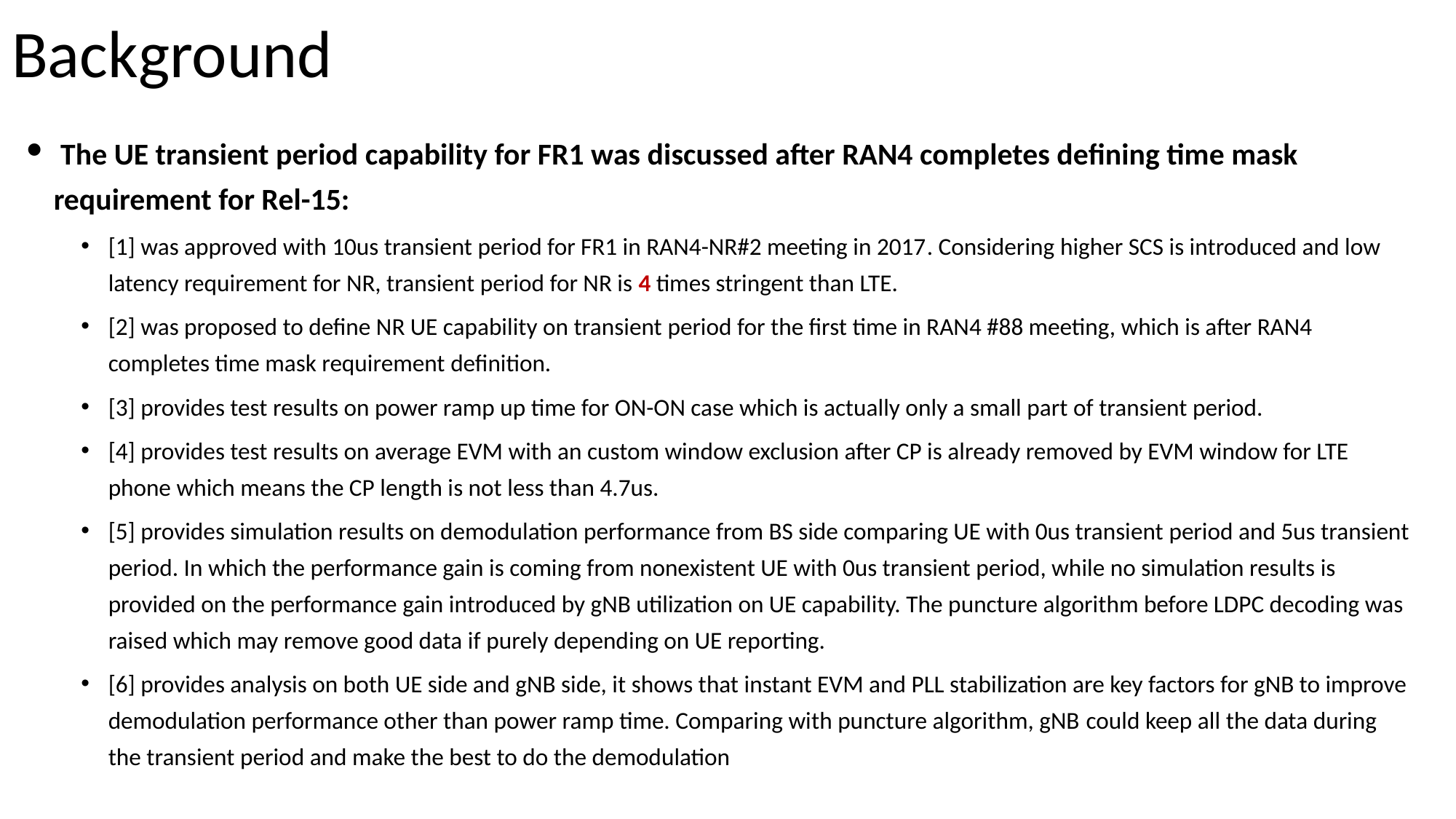

# Background
 The UE transient period capability for FR1 was discussed after RAN4 completes defining time mask requirement for Rel-15:
[1] was approved with 10us transient period for FR1 in RAN4-NR#2 meeting in 2017. Considering higher SCS is introduced and low latency requirement for NR, transient period for NR is 4 times stringent than LTE.
[2] was proposed to define NR UE capability on transient period for the first time in RAN4 #88 meeting, which is after RAN4 completes time mask requirement definition.
[3] provides test results on power ramp up time for ON-ON case which is actually only a small part of transient period.
[4] provides test results on average EVM with an custom window exclusion after CP is already removed by EVM window for LTE phone which means the CP length is not less than 4.7us.
[5] provides simulation results on demodulation performance from BS side comparing UE with 0us transient period and 5us transient period. In which the performance gain is coming from nonexistent UE with 0us transient period, while no simulation results is provided on the performance gain introduced by gNB utilization on UE capability. The puncture algorithm before LDPC decoding was raised which may remove good data if purely depending on UE reporting.
[6] provides analysis on both UE side and gNB side, it shows that instant EVM and PLL stabilization are key factors for gNB to improve demodulation performance other than power ramp time. Comparing with puncture algorithm, gNB could keep all the data during the transient period and make the best to do the demodulation